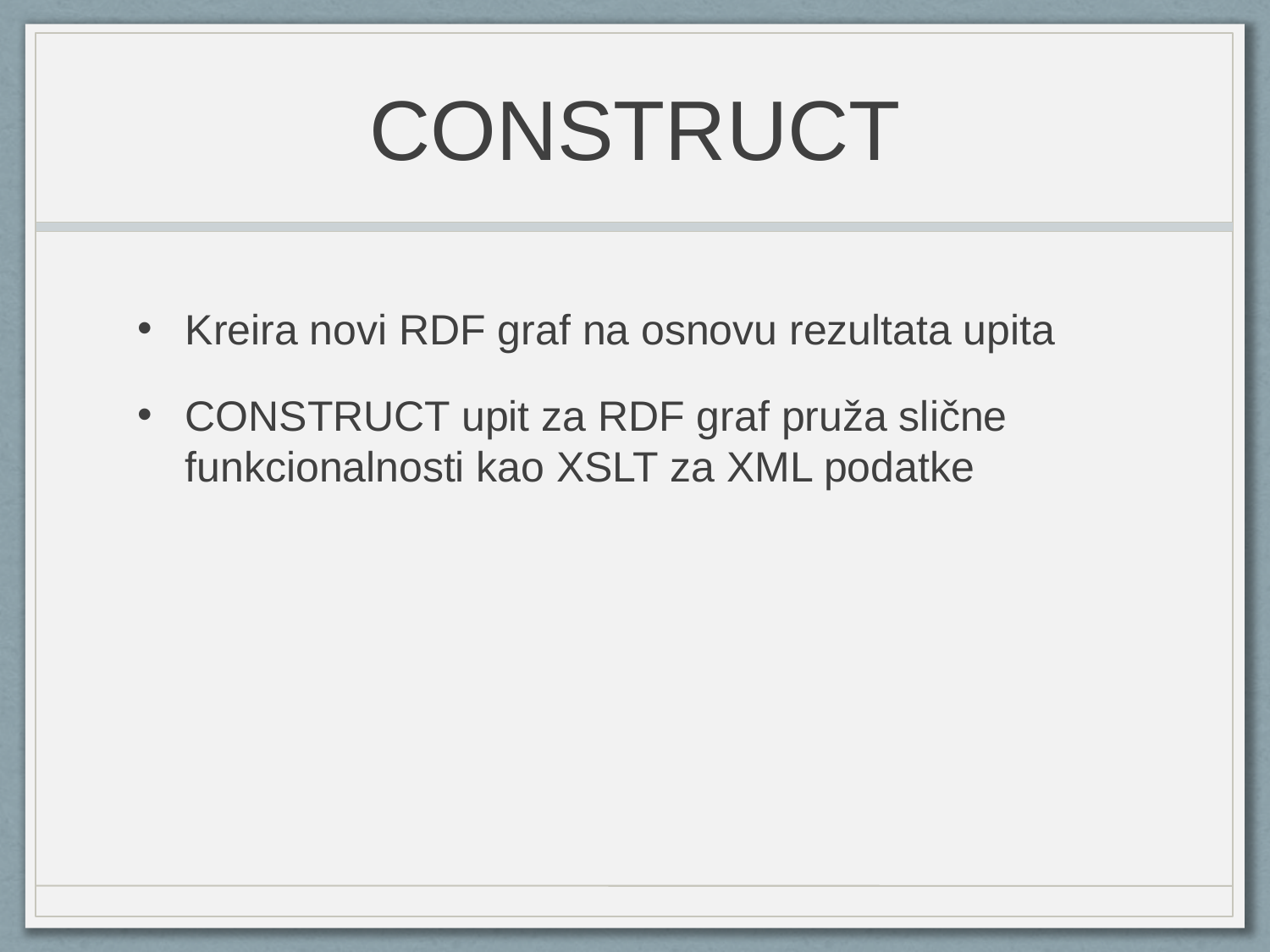

# CONSTRUCT
Kreira novi RDF graf na osnovu rezultata upita
CONSTRUCT upit za RDF graf pruža slične funkcionalnosti kao XSLT za XML podatke